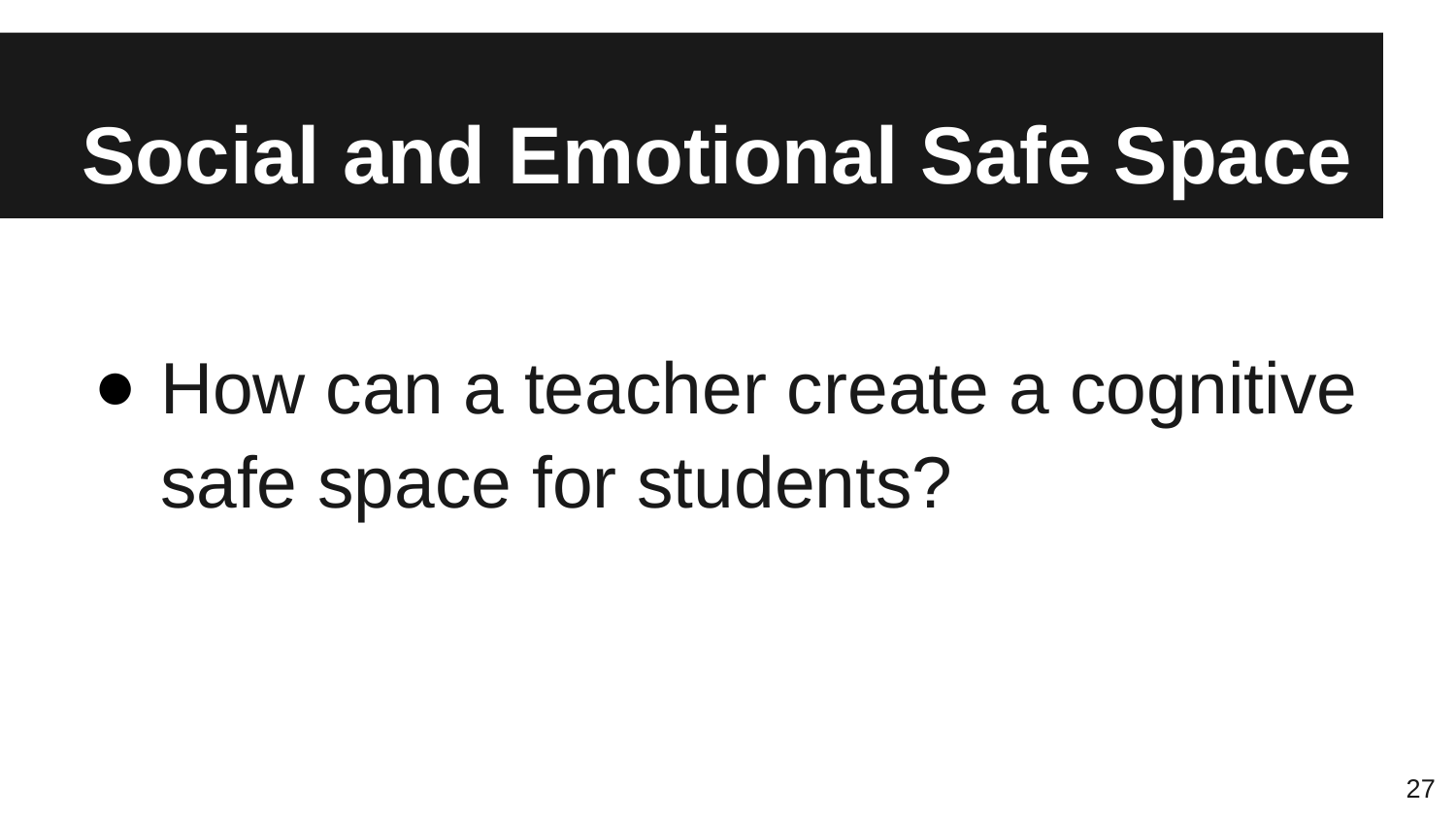

# Social and Emotional Safe Space

How can a teacher create a cognitive safe space for students?

27